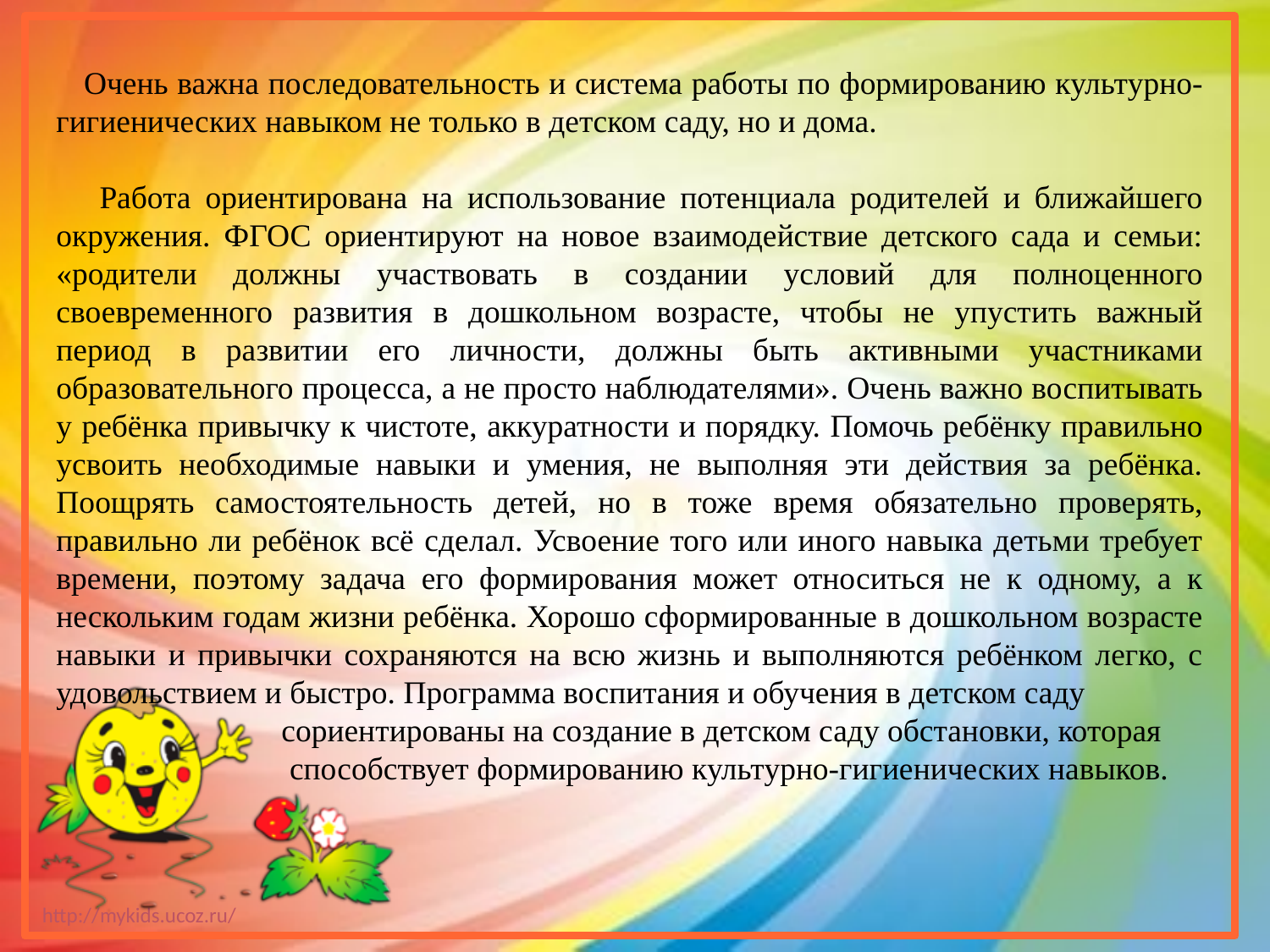

Очень важна последовательность и система работы по формированию культурно- гигиенических навыком не только в детском саду, но и дома.

   Работа ориентирована на использование потенциала родителей и ближайшего окружения. ФГОС ориентируют на новое взаимодействие детского сада и семьи: «родители должны участвовать в создании условий для полноценного своевременного развития в дошкольном возрасте, чтобы не упустить важный период в развитии его личности, должны быть активными участниками образовательного процесса, а не просто наблюдателями». Очень важно воспитывать у ребёнка привычку к чистоте, аккуратности и порядку. Помочь ребёнку правильно усвоить необходимые навыки и умения, не выполняя эти действия за ребёнка. Поощрять самостоятельность детей, но в тоже время обязательно проверять, правильно ли ребёнок всё сделал. Усвоение того или иного навыка детьми требует времени, поэтому задача его формирования может относиться не к одному, а к нескольким годам жизни ребёнка. Хорошо сформированные в дошкольном возрасте навыки и привычки сохраняются на всю жизнь и выполняются ребёнком легко, с удовольствием и быстро. Программа воспитания и обучения в детском саду
                            сориентированы на создание в детском саду обстановки, которая
                             способствует формированию культурно-гигиенических навыков.